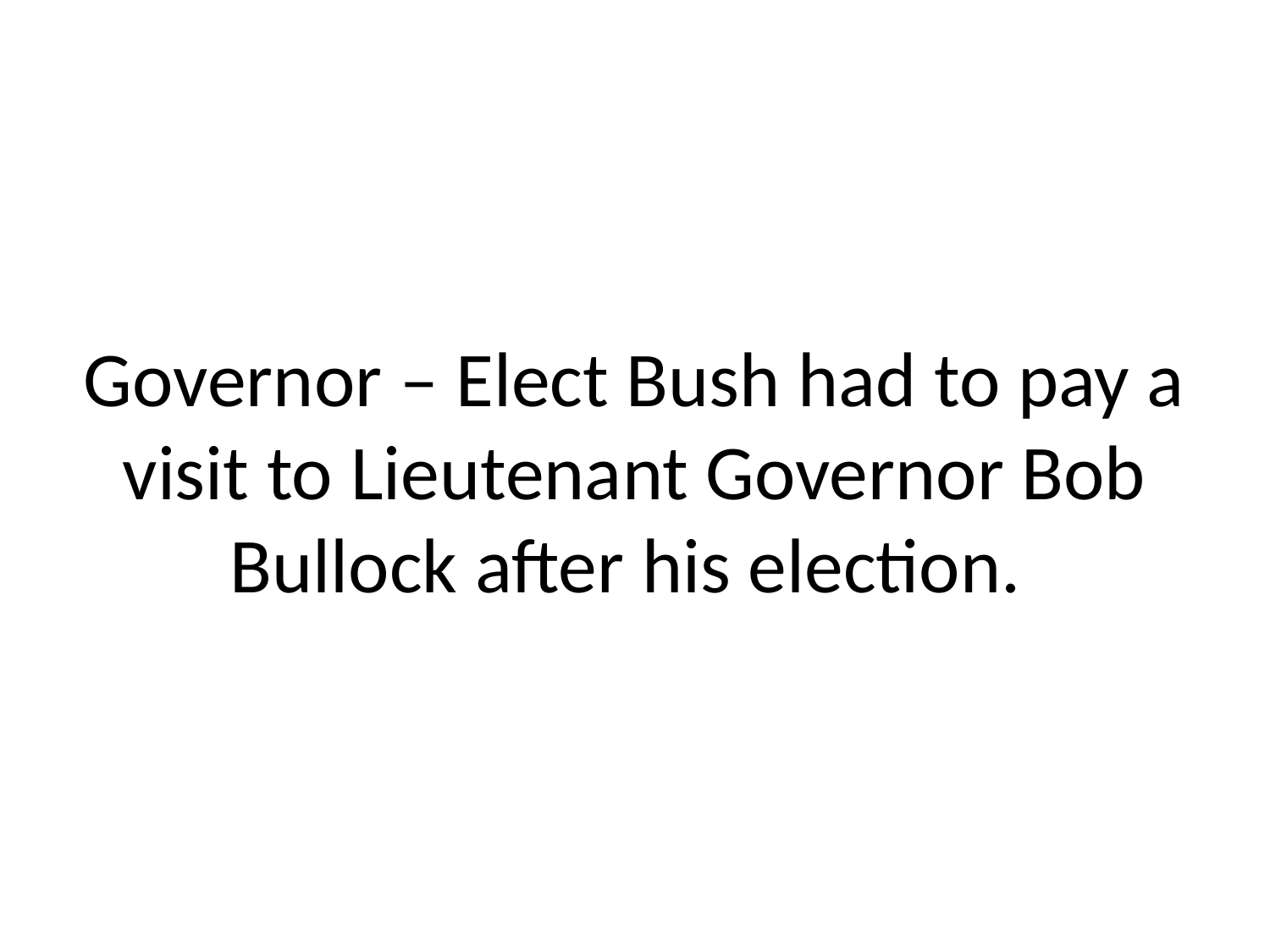

# Governor – Elect Bush had to pay a visit to Lieutenant Governor Bob Bullock after his election.